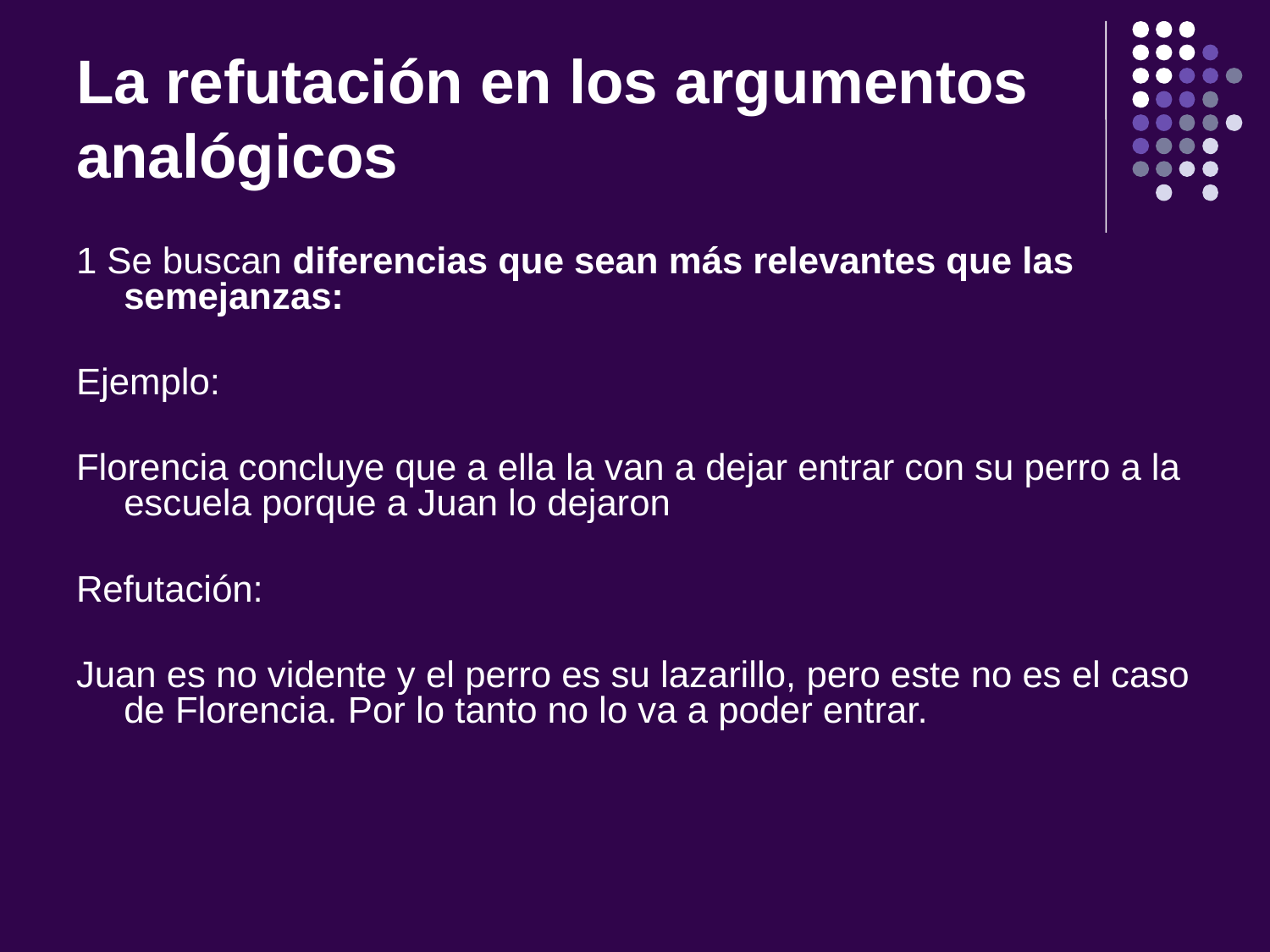

# La refutación en los argumentos analógicos
1 Se buscan diferencias que sean más relevantes que las semejanzas:

Ejemplo:

Florencia concluye que a ella la van a dejar entrar con su perro a la escuela porque a Juan lo dejaron

Refutación:

Juan es no vidente y el perro es su lazarillo, pero este no es el caso de Florencia. Por lo tanto no lo va a poder entrar.